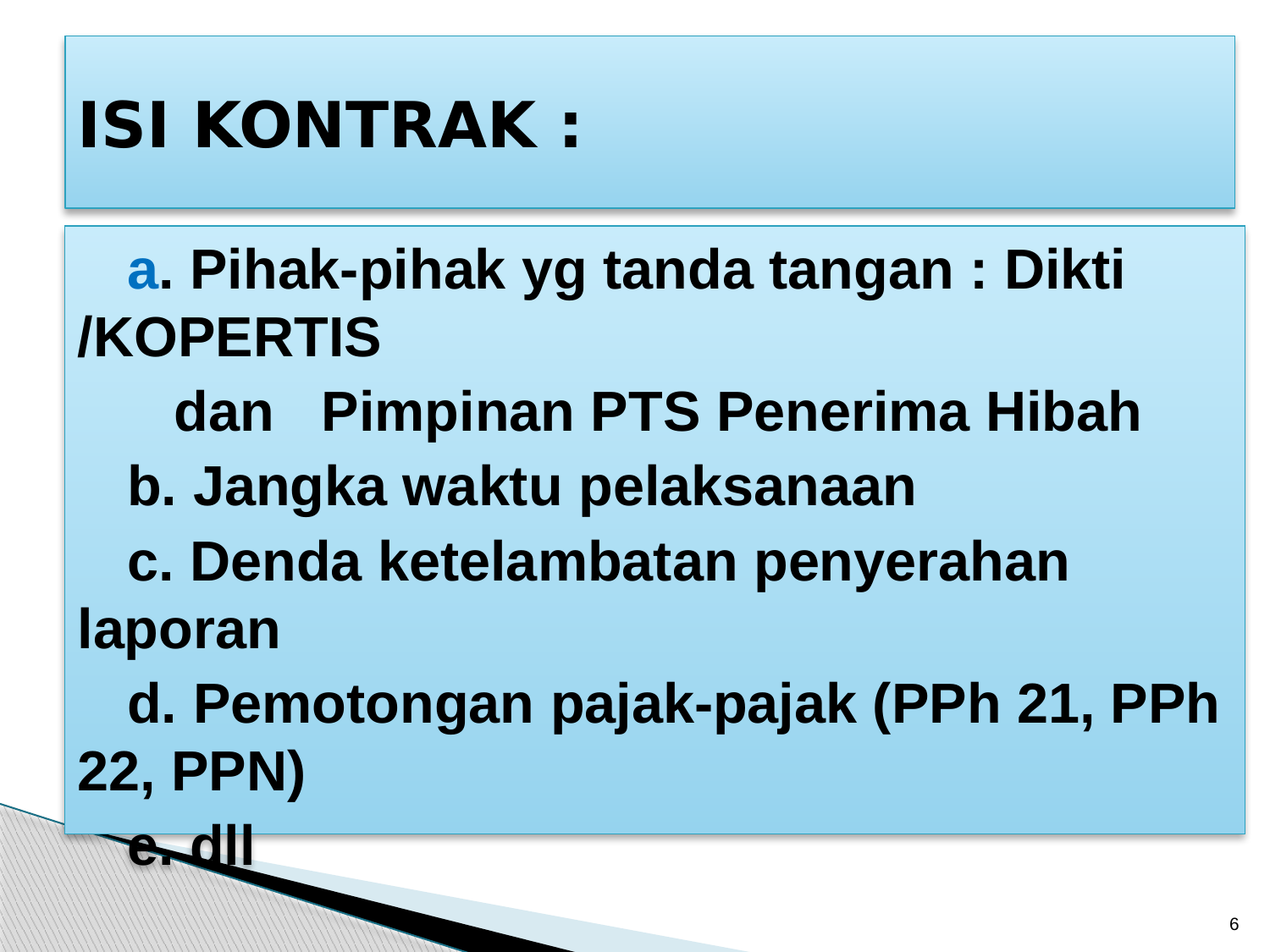

# ISI KONTRAK :
a. Pihak-pihak yg tanda tangan : Dikti /KOPERTIS
   dan   Pimpinan PTS Penerima Hibah
b. Jangka waktu pelaksanaan
c. Denda ketelambatan penyerahan laporan
d. Pemotongan pajak-pajak (PPh 21, PPh 22, PPN)
e. dll

6